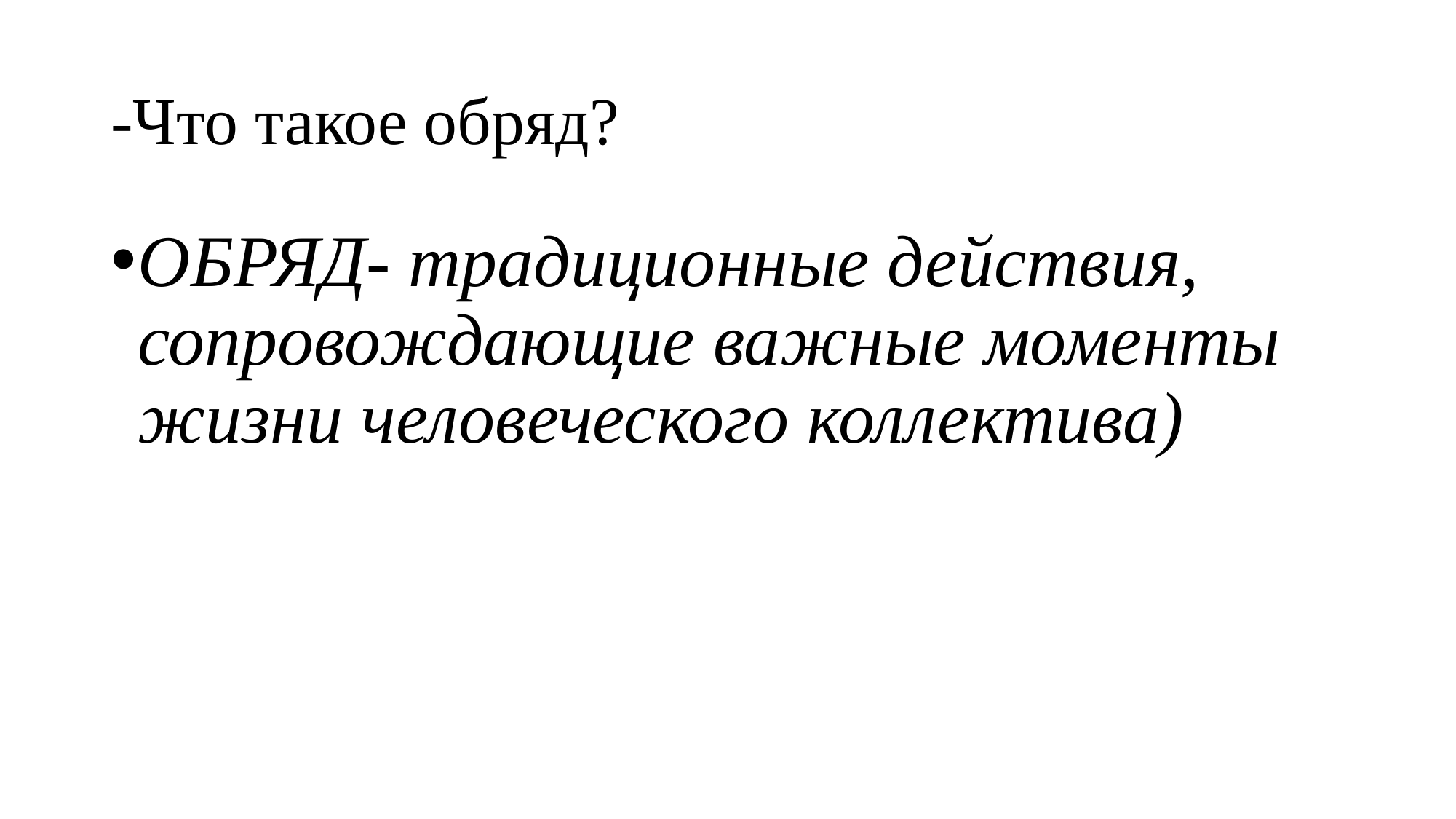

# -Что такое обряд?
ОБРЯД- традиционные действия, сопровождающие важные моменты жизни человеческого коллектива)